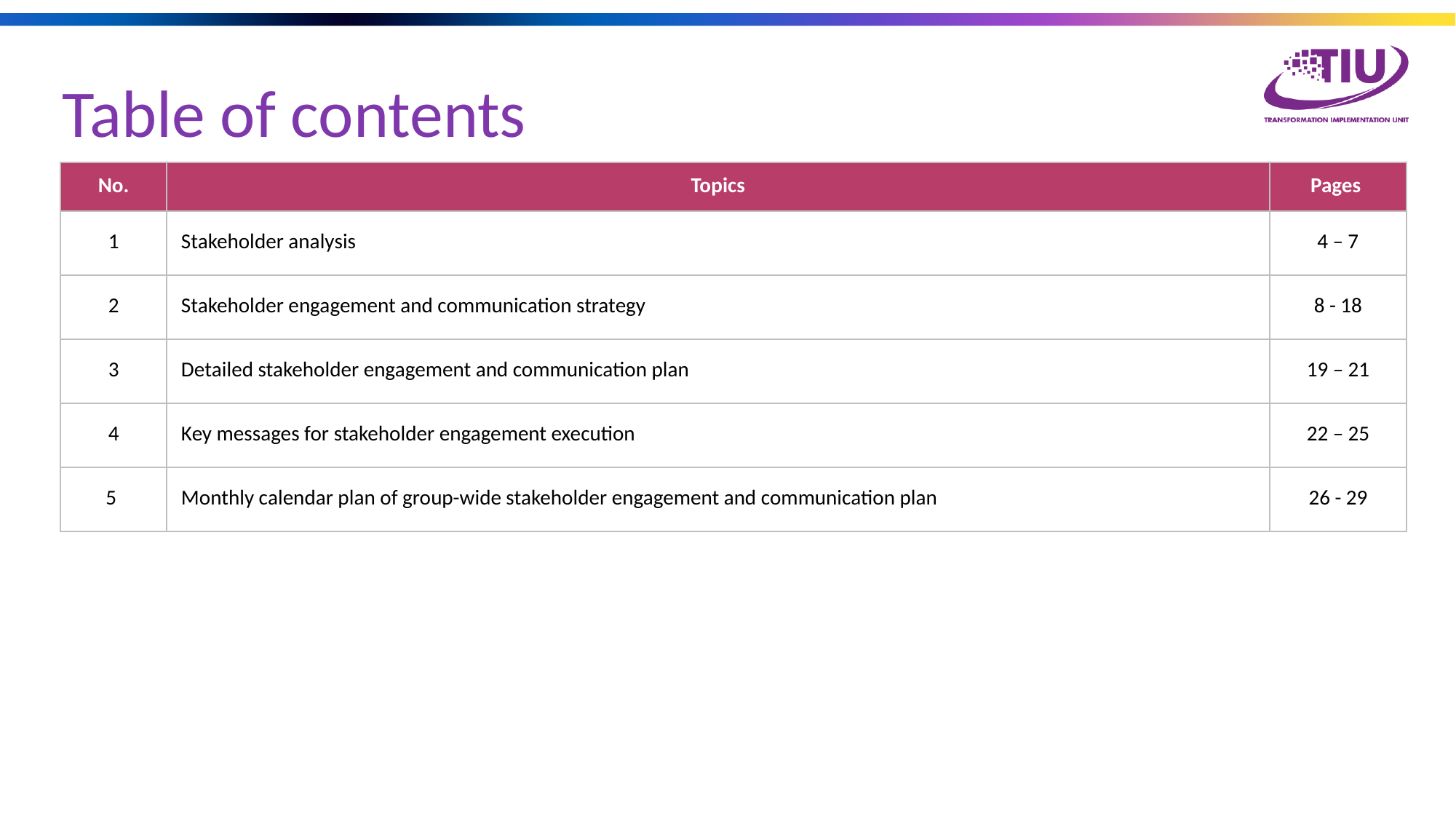

Table of contents
| No. | Topics | Pages |
| --- | --- | --- |
| 1 | Stakeholder analysis | 4 – 7 |
| 2 | Stakeholder engagement and communication strategy | 8 - 18 |
| 3 | Detailed stakeholder engagement and communication plan | 19 – 21 |
| 4 | Key messages for stakeholder engagement execution | 22 – 25 |
| 5 | Monthly calendar plan of group-wide stakeholder engagement and communication plan | 26 - 29 |